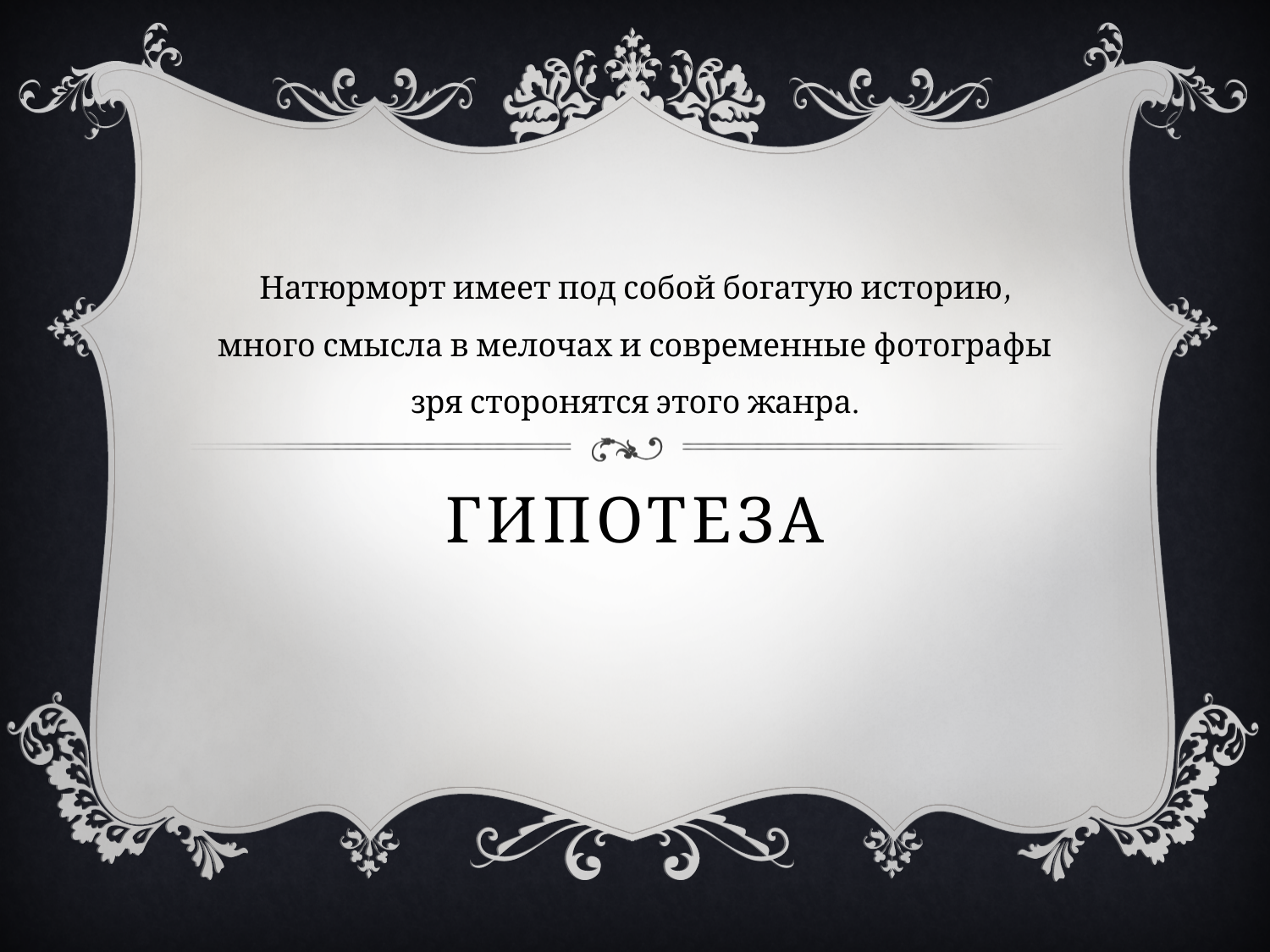

Натюрморт имеет под собой богатую историю, много смысла в мелочах и современные фотографы зря сторонятся этого жанра.
# Гипотеза